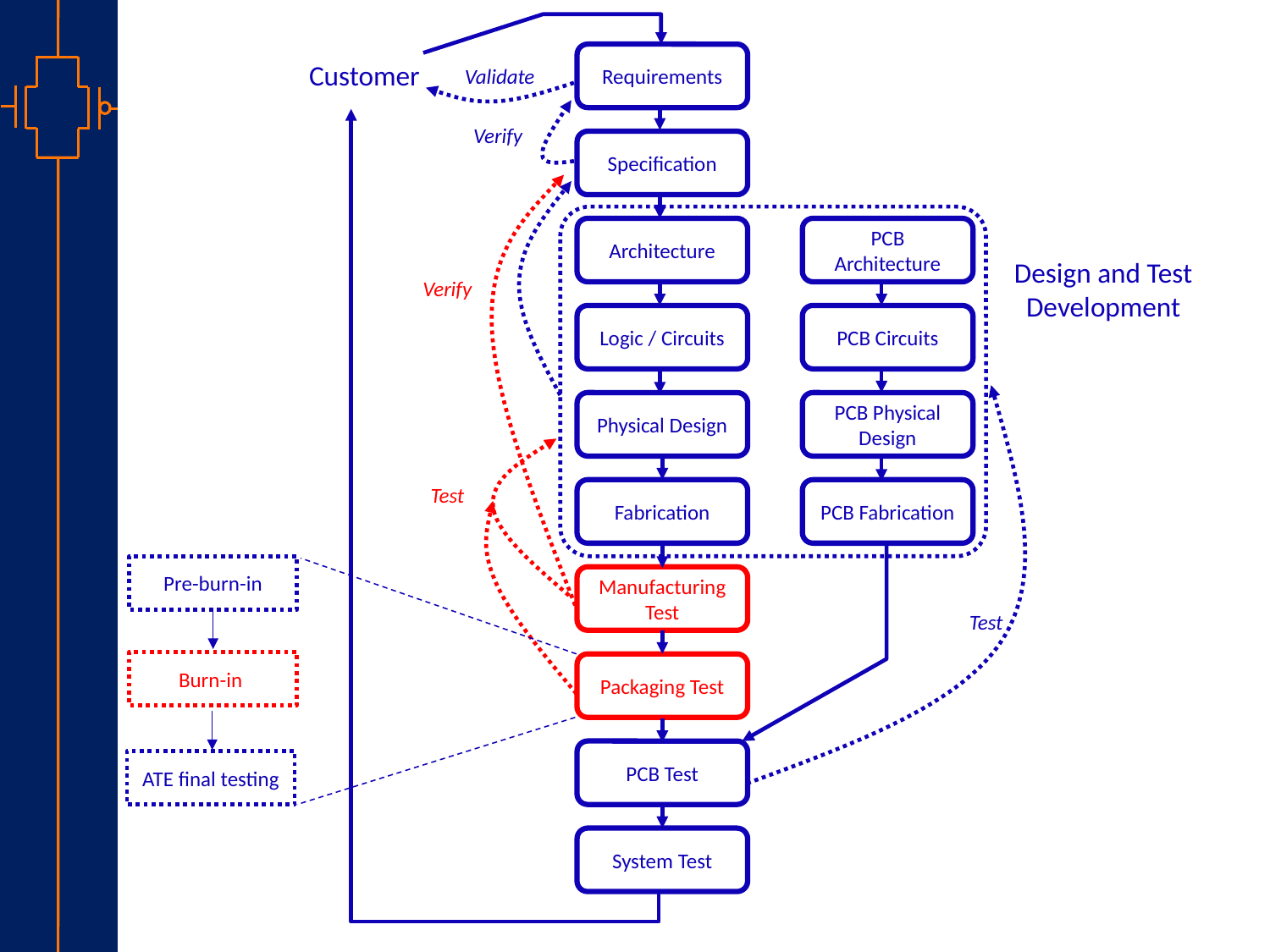

Customer
Requirements
Validate

Verify
Specification

PCB Architecture
Architecture
Design and Test Development
Verify

PCB Circuits
Logic / Circuits

PCB Physical Design
Physical Design

Test
Fabrication
PCB Fabrication

Pre-burn-in
Manufacturing Test
Test

Burn-in
Packaging Test

PCB Test
ATE final testing

System Test